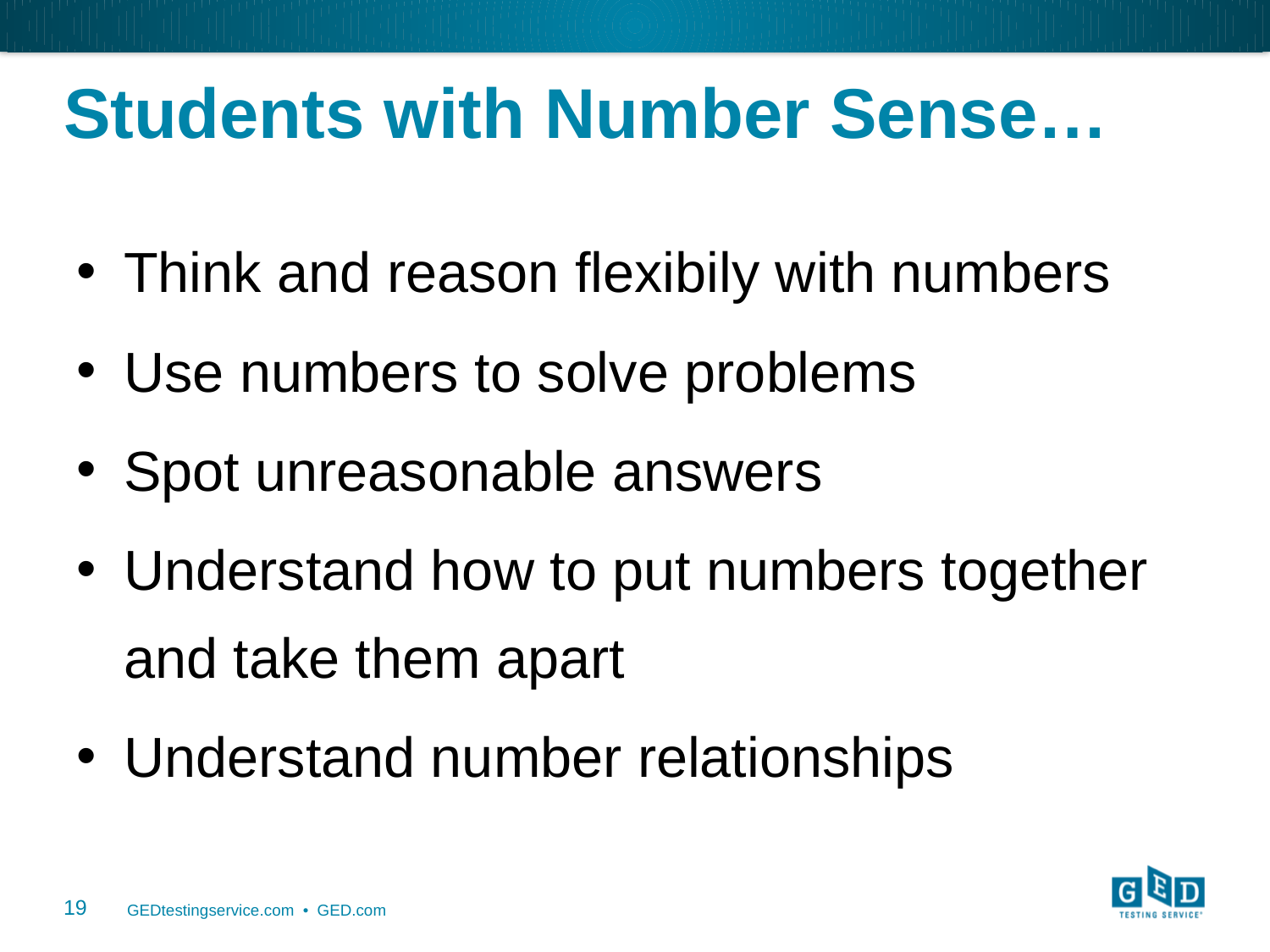

# Students with Number Sense…
Think and reason flexibily with numbers
Use numbers to solve problems
Spot unreasonable answers
Understand how to put numbers together and take them apart
Understand number relationships
19